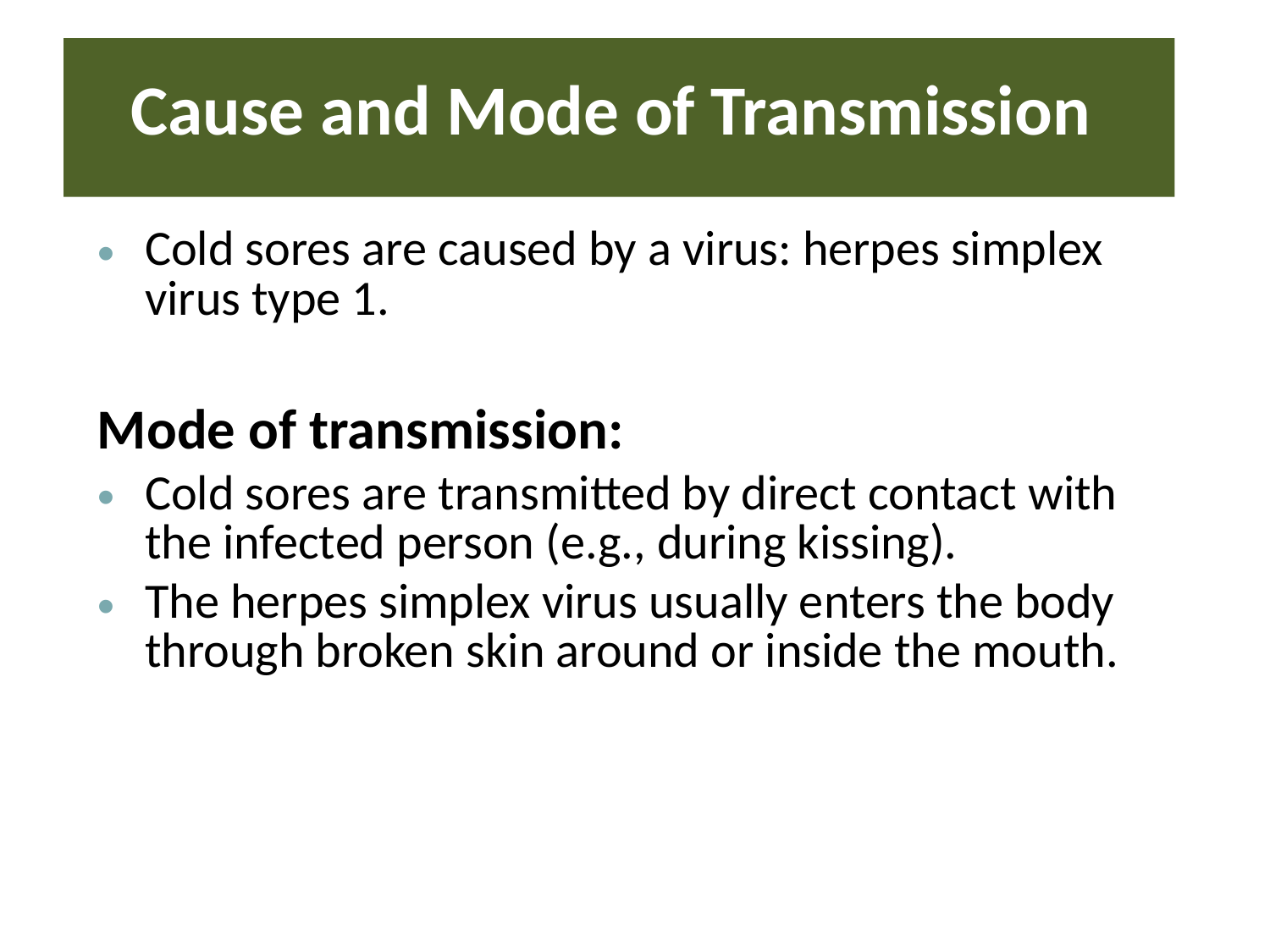

# Cause and Mode of Transmission
Cold sores are caused by a virus: herpes simplex virus type 1.

Mode of transmission:
Cold sores are transmitted by direct contact with the infected person (e.g., during kissing).
The herpes simplex virus usually enters the body through broken skin around or inside the mouth.